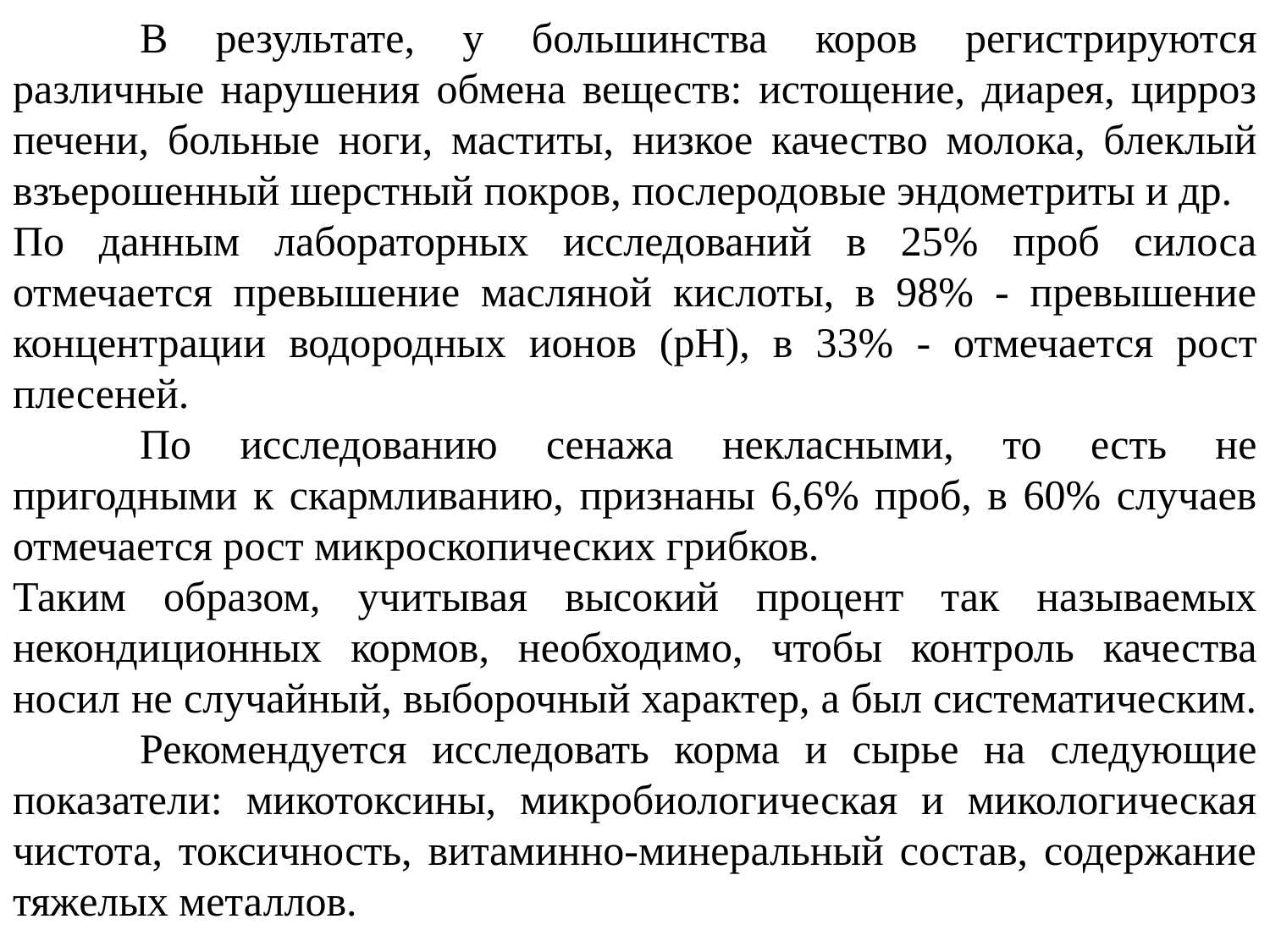

В результате, у большинства коров регистрируются различные нарушения обмена веществ: истощение, диарея, цирроз печени, больные ноги, маститы, низкое качество молока, блеклый взъерошенный шерстный покров, послеродовые эндометриты и др.
По данным лабораторных исследований в 25% проб силоса отмечается превышение масляной кислоты, в 98% - превышение концентрации водородных ионов (рН), в 33% - отмечается рост плесеней.
	По исследованию сенажа некласными, то есть не пригодными к скармливанию, признаны 6,6% проб, в 60% случаев отмечается рост микроскопических грибков.
Таким образом, учитывая высокий процент так называемых некондиционных кормов, необходимо, чтобы контроль качества носил не случайный, выборочный характер, а был систематическим. 	Рекомендуется исследовать корма и сырье на следующие показатели: микотоксины, микробиологическая и микологическая чистота, токсичность, витаминно-минеральный состав, содержание тяжелых металлов.